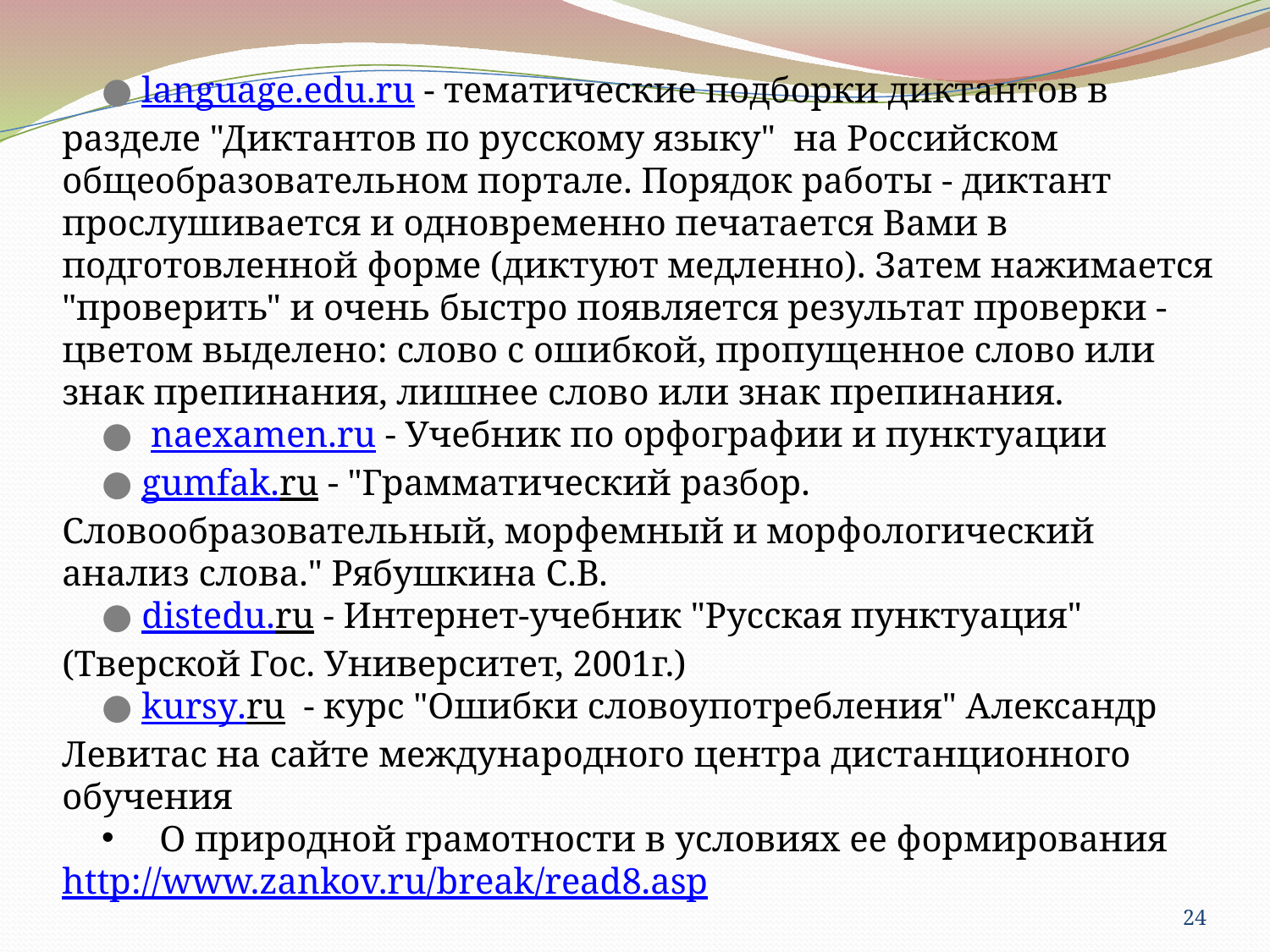

● language.edu.ru - тематические подборки диктантов в разделе "Диктантов по русскому языку"  на Российском общеобразовательном портале. Порядок работы - диктант прослушивается и одновременно печатается Вами в подготовленной форме (диктуют медленно). Затем нажимается "проверить" и очень быстро появляется результат проверки - цветом выделено: слово с ошибкой, пропущенное слово или знак препинания, лишнее слово или знак препинания.
●  naexamen.ru - Учебник по орфографии и пунктуации
● gumfak.ru - "Грамматический разбор. Словообразовательный, морфемный и морфологический анализ слова." Рябушкина С.В.
● distedu.ru - Интернет-учебник "Русская пунктуация" (Тверской Гос. Университет, 2001г.)
● kursy.ru  - курс "Ошибки словоупотребления" Александр Левитас на сайте международного центра дистанционного обучения
     О природной грамотности в условиях ее формирования http://www.zankov.ru/break/read8.asp
24